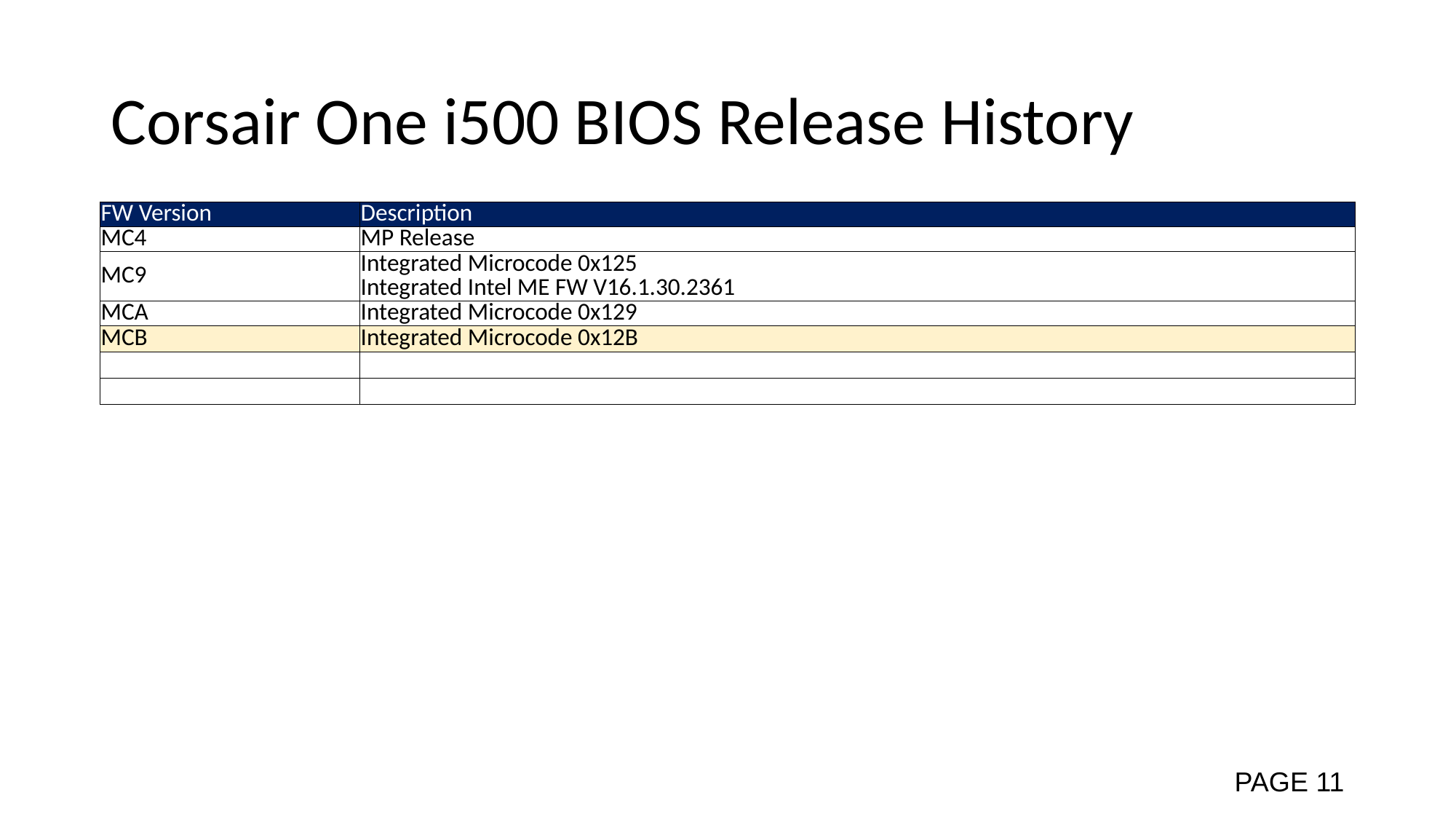

# Corsair One i500 BIOS Release History
| FW Version | Description |
| --- | --- |
| MC4 | MP Release |
| MC9 | Integrated Microcode 0x125 Integrated Intel ME FW V16.1.30.2361 |
| MCA | Integrated Microcode 0x129 |
| MCB | Integrated Microcode 0x12B |
|  |  |
|  |  |
PAGE 11